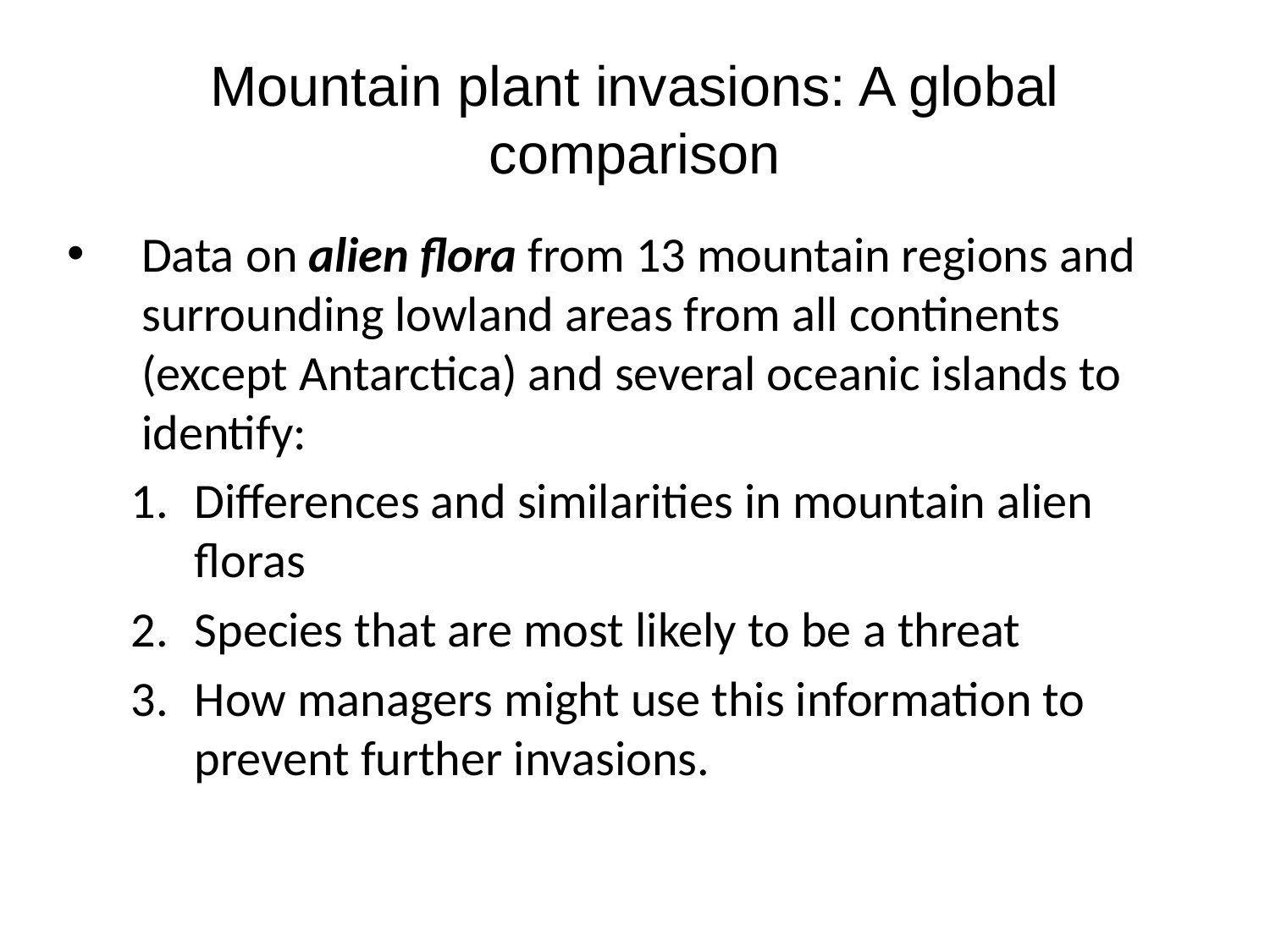

# Mountain plant invasions: A global comparison
Data on alien flora from 13 mountain regions and surrounding lowland areas from all continents (except Antarctica) and several oceanic islands to identify:
Differences and similarities in mountain alien floras
Species that are most likely to be a threat
How managers might use this information to prevent further invasions.